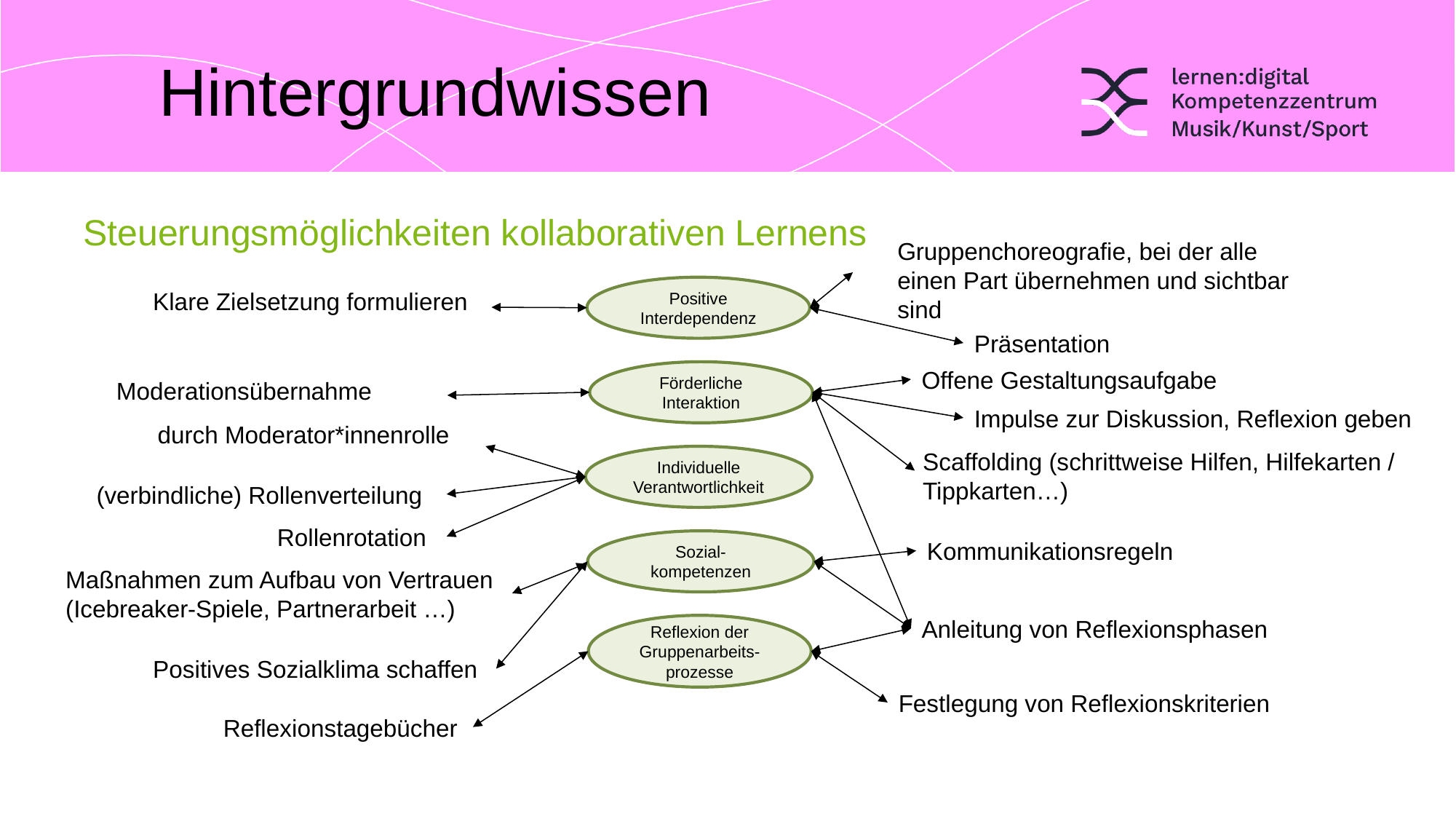

# Hintergrundwissen
Steuerungsmöglichkeiten kollaborativen Lernens
Gruppenchoreografie, bei der alle einen Part übernehmen und sichtbar sind
Positive Interdependenz
Klare Zielsetzung formulieren
Präsentation
Offene Gestaltungsaufgabe
Förderliche Interaktion
Moderationsübernahme
Impulse zur Diskussion, Reflexion geben
durch Moderator*innenrolle
Scaffolding (schrittweise Hilfen, Hilfekarten / Tippkarten…)
Individuelle Verantwortlichkeit
(verbindliche) Rollenverteilung
Rollenrotation
Sozial-kompetenzen
Kommunikationsregeln
Maßnahmen zum Aufbau von Vertrauen (Icebreaker-Spiele, Partnerarbeit …)
Anleitung von Reflexionsphasen
Reflexion der Gruppenarbeits-prozesse
Positives Sozialklima schaffen
Festlegung von Reflexionskriterien
Reflexionstagebücher